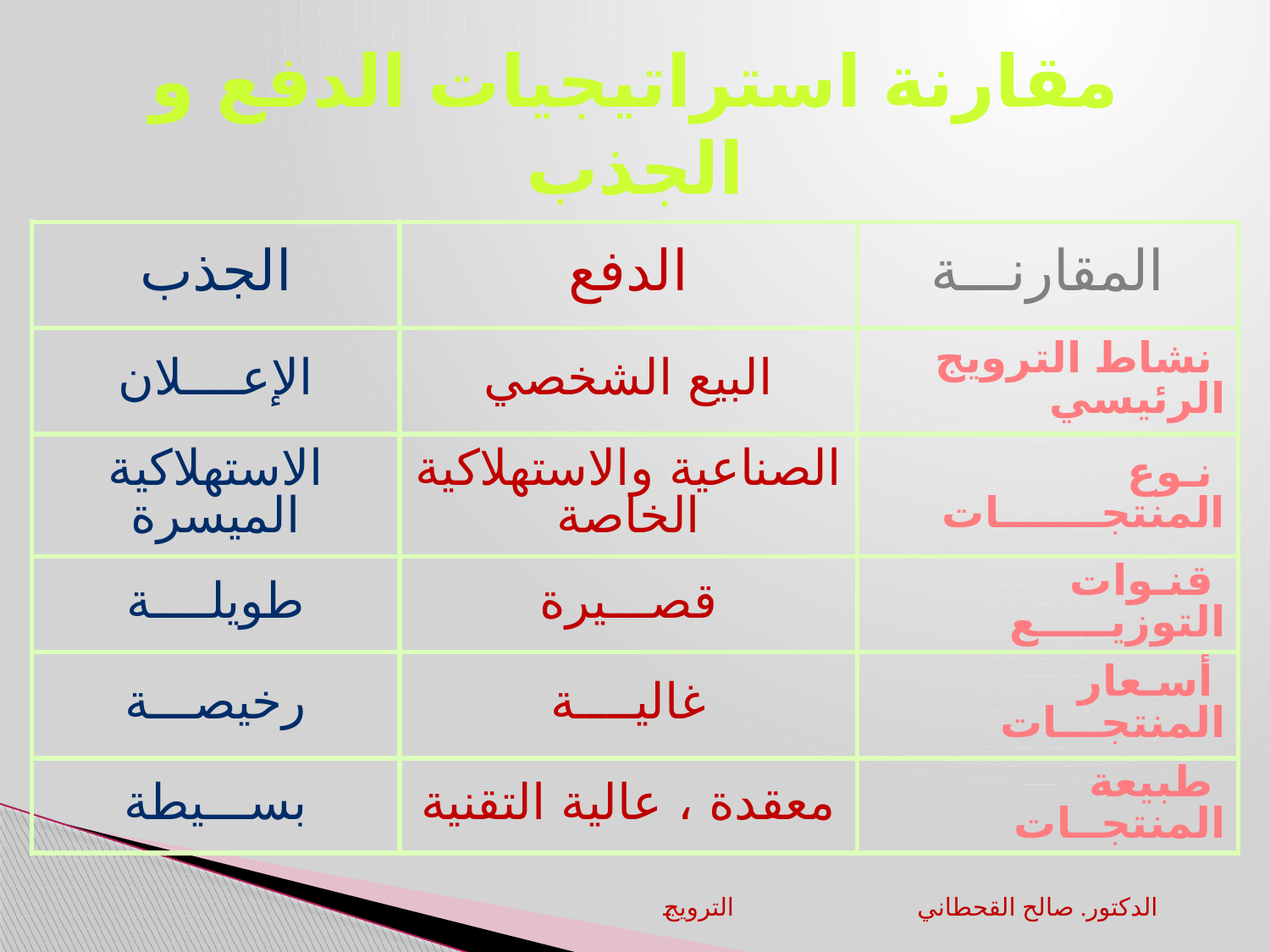

# مقارنة استراتيجيات الدفع و الجذب
| الجذب | الدفع | المقارنـــة |
| --- | --- | --- |
| الإعــــلان | البيع الشخصي | نشاط الترويج الرئيسي |
| الاستهلاكية الميسرة | الصناعية والاستهلاكية الخاصة | نـوع المنتجـــــــات |
| طويلــــة | قصـــيرة | قنـوات التوزيـــــع |
| رخيصـــة | غاليــــة | أسـعار المنتجـــات |
| بســـيطة | معقدة ، عالية التقنية | طبيعة المنتجــات |
الترويج		الدكتور. صالح القحطاني